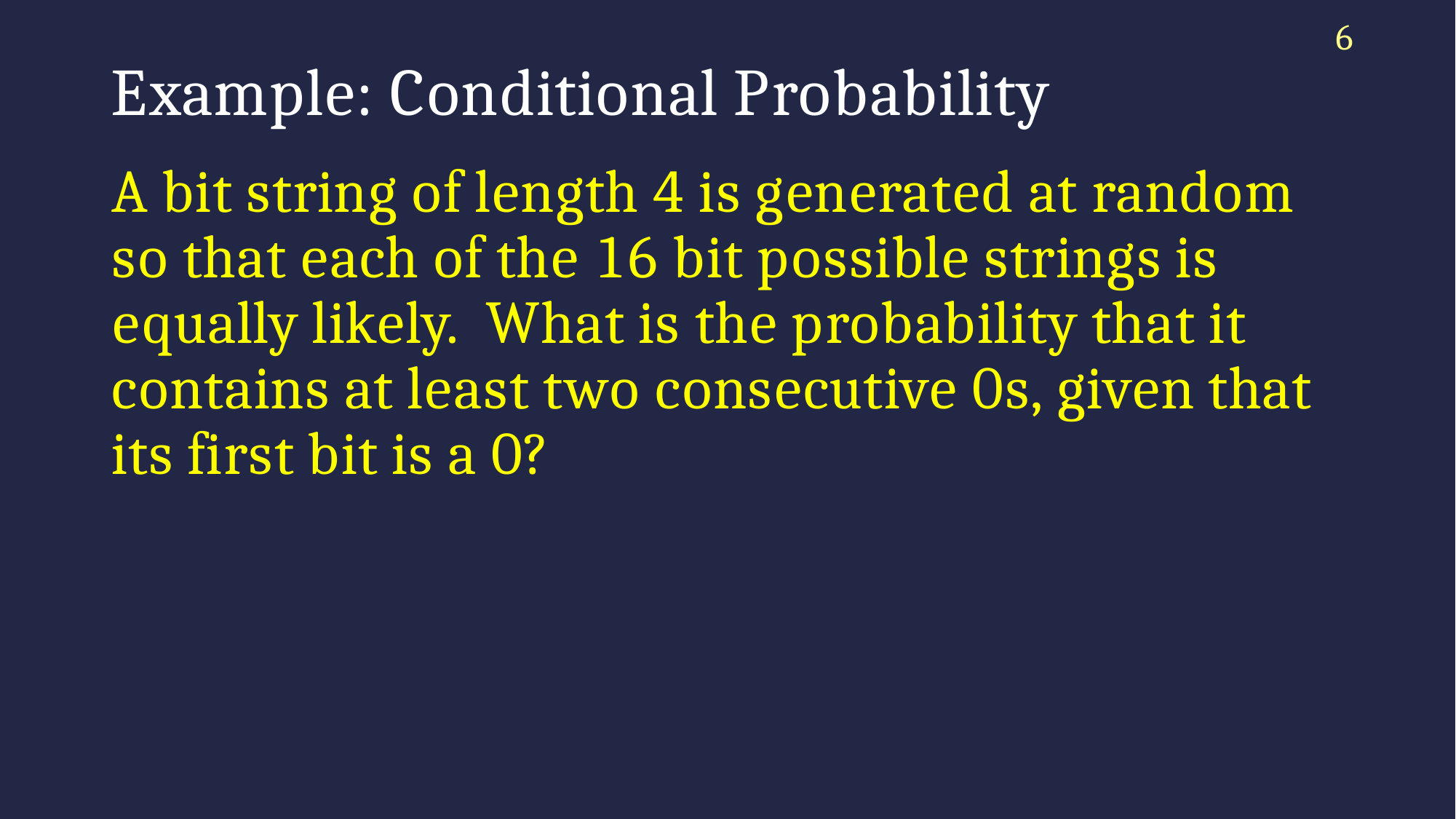

6
# Example: Conditional Probability
A bit string of length 4 is generated at random so that each of the 16 bit possible strings is equally likely.  What is the probability that it contains at least two consecutive 0s, given that its first bit is a 0?